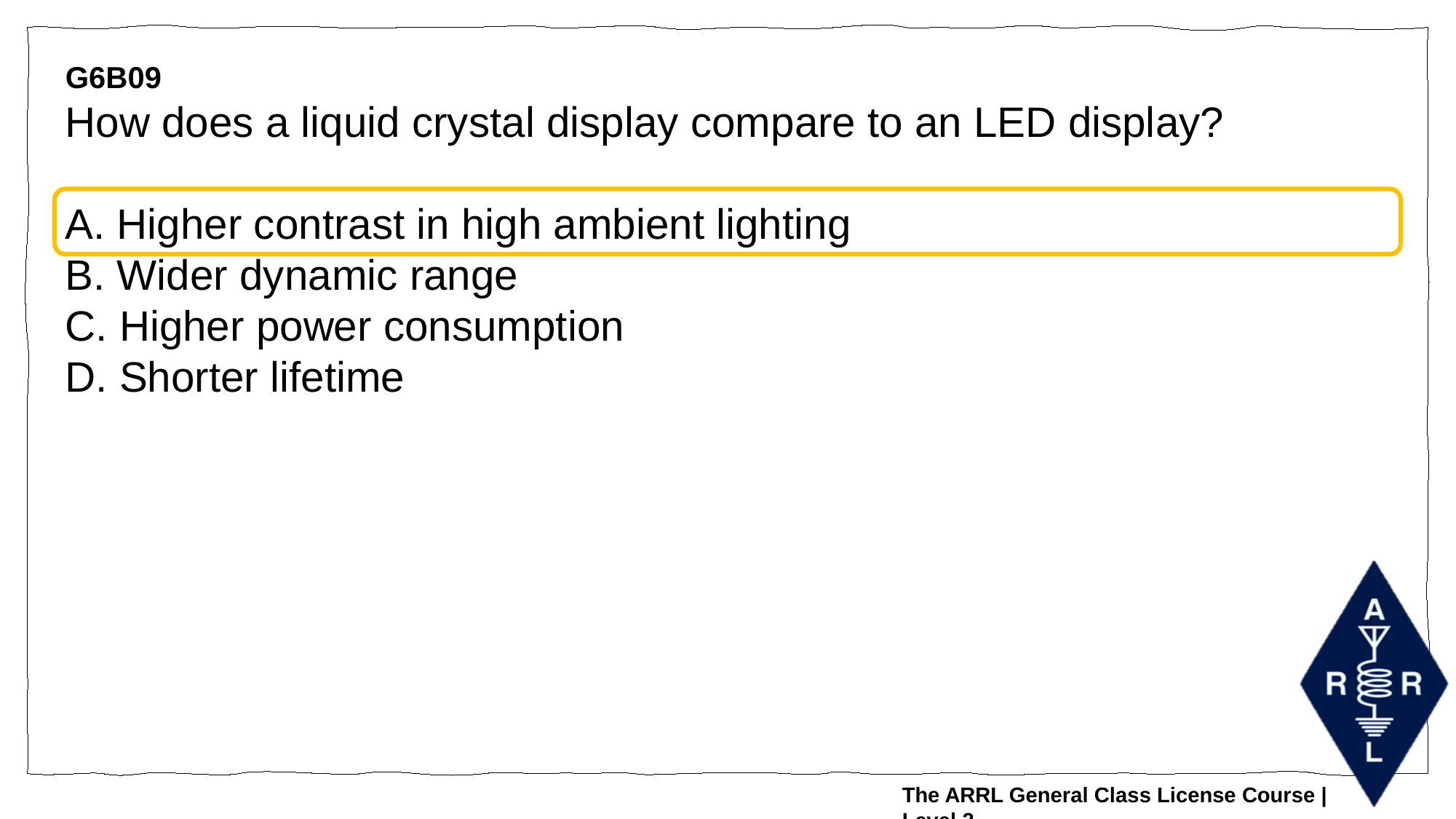

G6B09
How does a liquid crystal display compare to an LED display?

A. Higher contrast in high ambient lighting
B. Wider dynamic range
C. Higher power consumption
D. Shorter lifetime